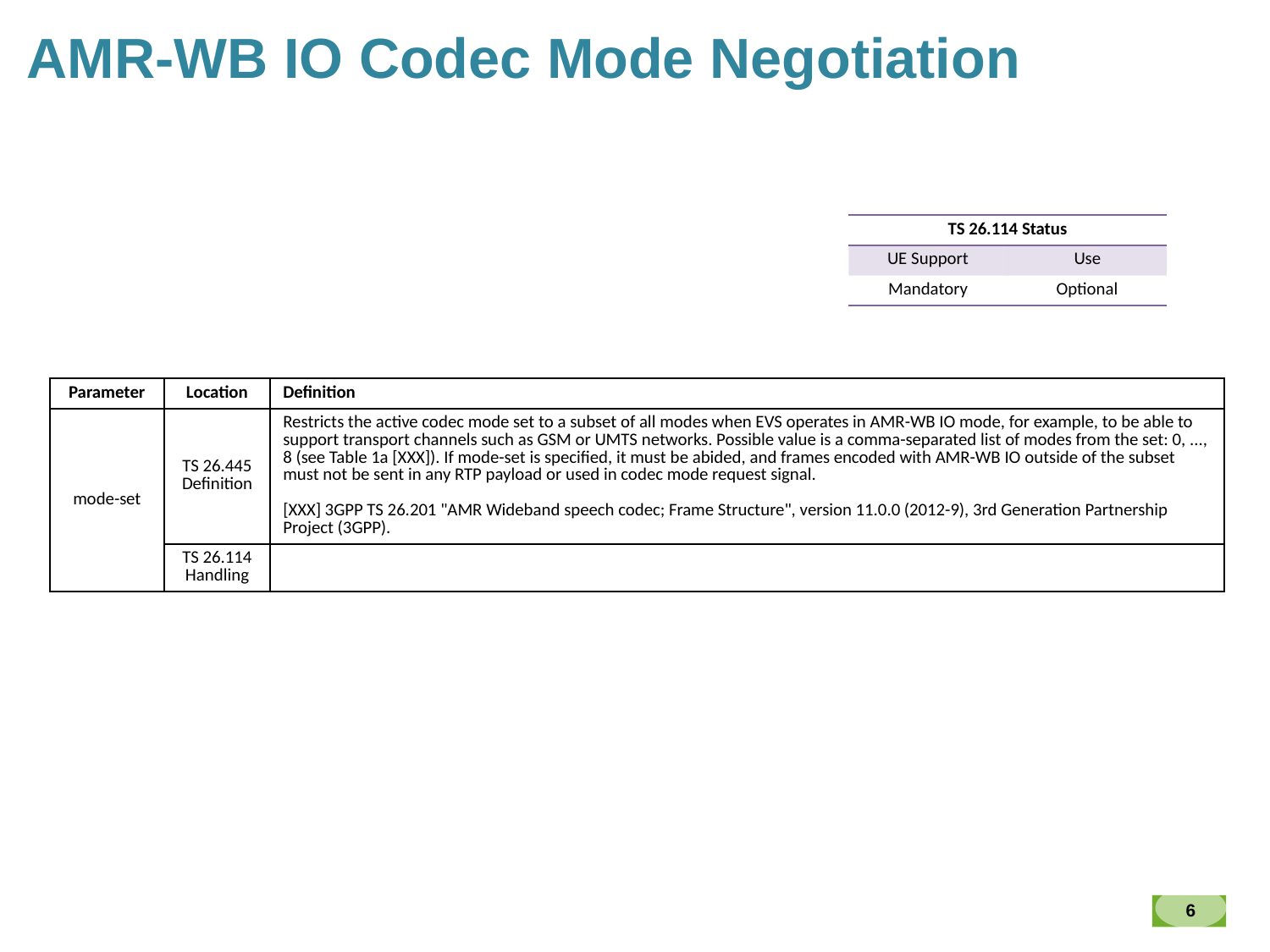

AMR-WB IO Codec Mode Negotiation
| TS 26.114 Status |  |
| --- | --- |
| UE Support | Use |
| Mandatory | Optional |
| Parameter | Location | Definition |
| --- | --- | --- |
| mode-set | TS 26.445 Definition | Restricts the active codec mode set to a subset of all modes when EVS operates in AMR-WB IO mode, for example, to be able to support transport channels such as GSM or UMTS networks. Possible value is a comma-separated list of modes from the set: 0, ..., 8 (see Table 1a [XXX]). If mode-set is specified, it must be abided, and frames encoded with AMR-WB IO outside of the subset must not be sent in any RTP payload or used in codec mode request signal. [XXX] 3GPP TS 26.201 "AMR Wideband speech codec; Frame Structure", version 11.0.0 (2012-9), 3rd Generation Partnership Project (3GPP). |
|  | TS 26.114 Handling |  |